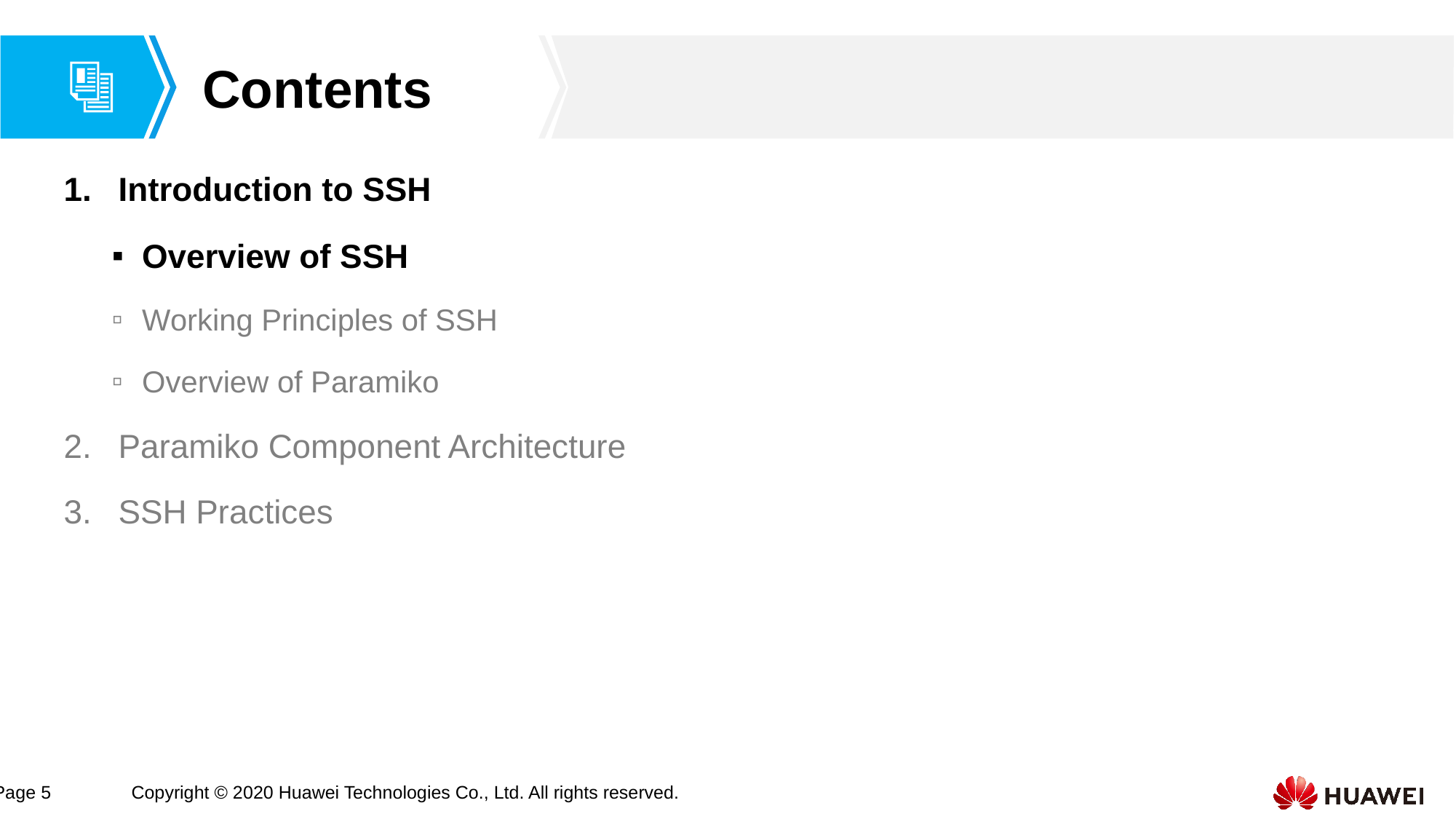

Introduction to SSH
Overview of SSH
Working Principles of SSH
Overview of Paramiko
Paramiko Component Architecture
SSH Practices